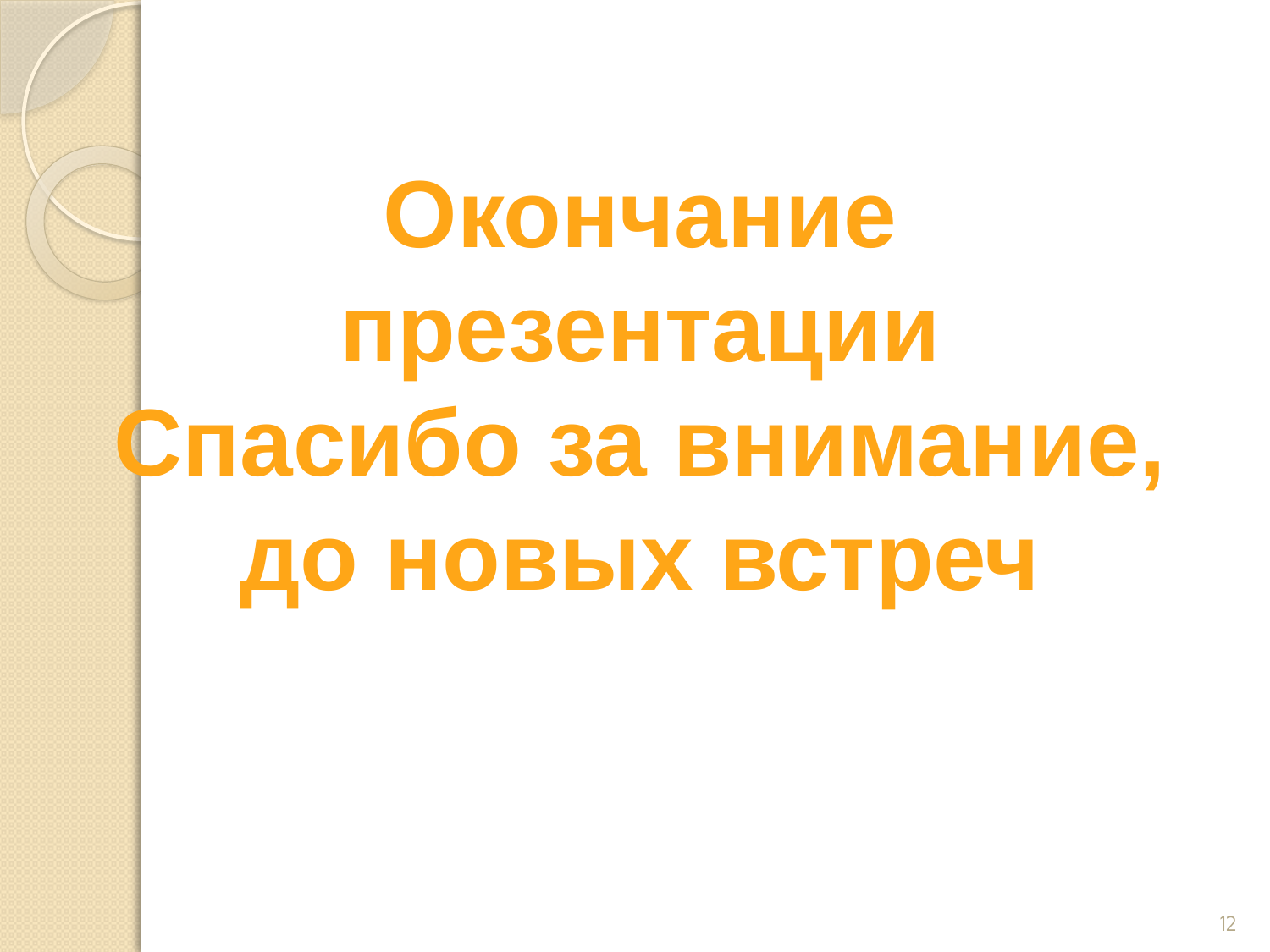

Окончание презентации
Спасибо за внимание, до новых встреч

12